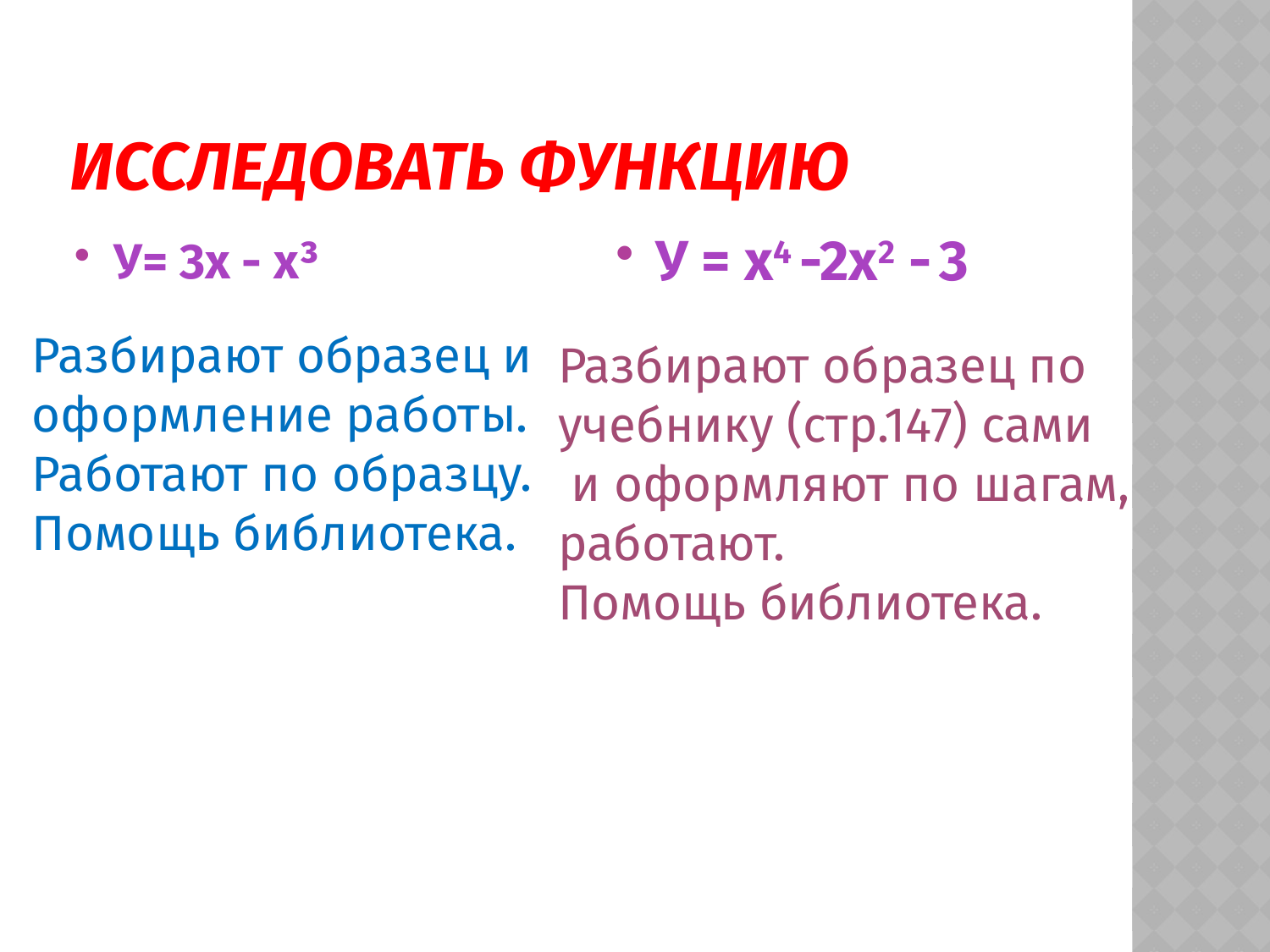

# Исследовать функцию
У = х4 -2х2 - 3

У= 3х - х³

Разбирают образец и
оформление работы.
Работают по образцу.
Помощь библиотека.
Разбирают образец по учебнику (стр.147) сами
 и оформляют по шагам, работают.
Помощь библиотека.